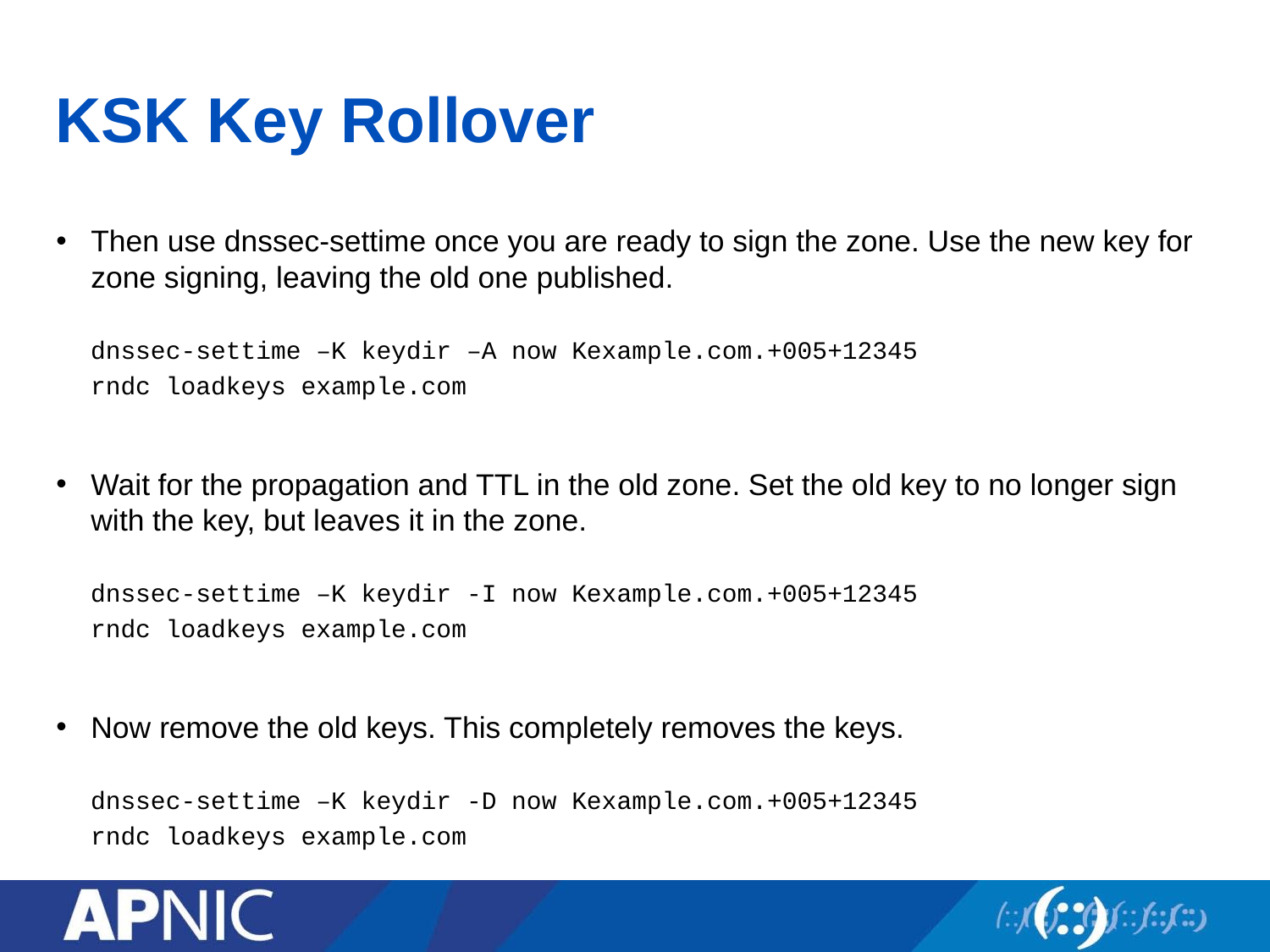

# KSK Key Rollover
Then use dnssec-settime once you are ready to sign the zone. Use the new key for zone signing, leaving the old one published.

dnssec-settime –K keydir –A now Kexample.com.+005+12345
rndc loadkeys example.com

Wait for the propagation and TTL in the old zone. Set the old key to no longer sign with the key, but leaves it in the zone.

dnssec-settime –K keydir -I now Kexample.com.+005+12345
rndc loadkeys example.com

Now remove the old keys. This completely removes the keys.

dnssec-settime –K keydir -D now Kexample.com.+005+12345
rndc loadkeys example.com